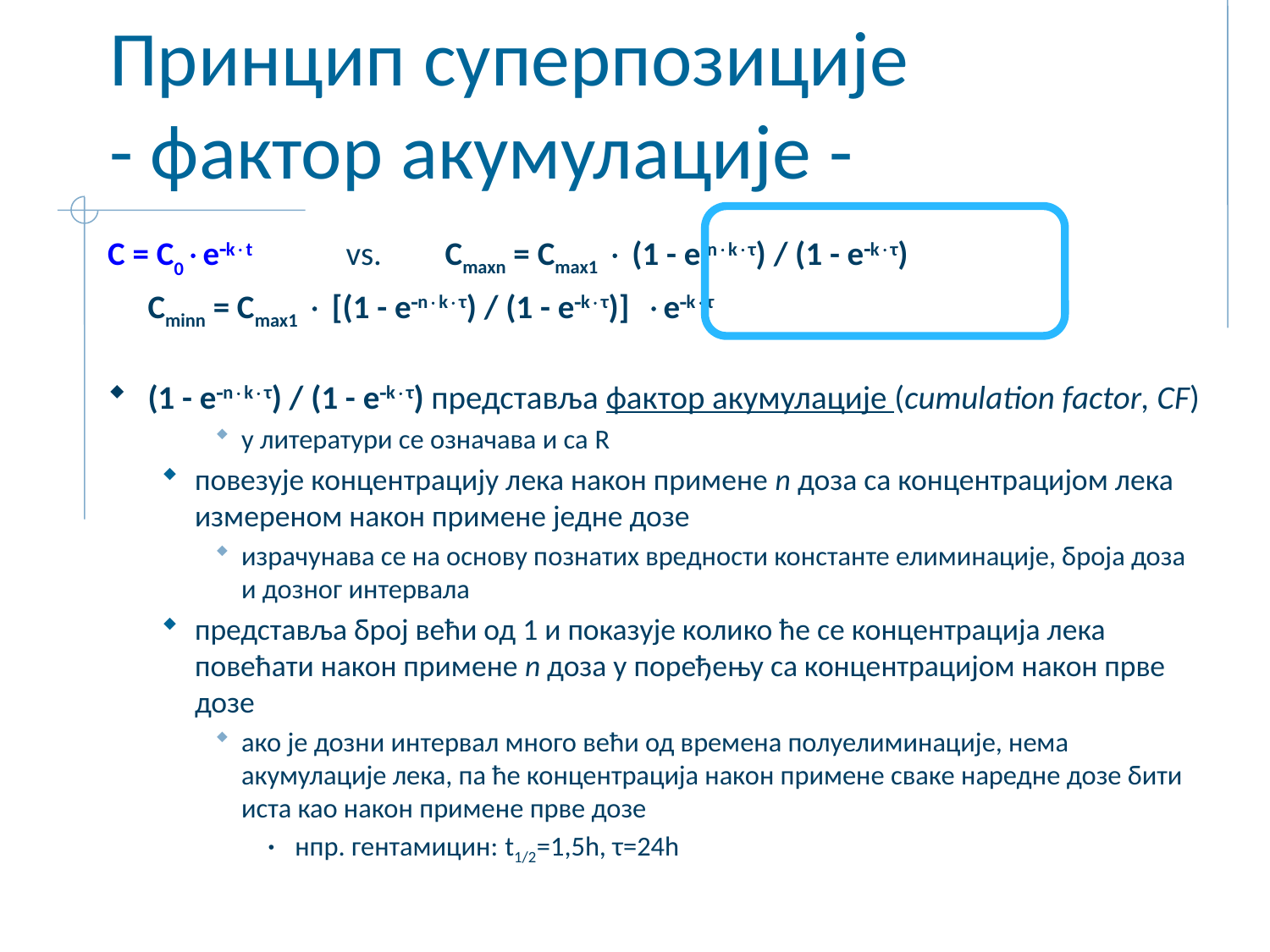

# Принцип суперпозиције - фактор акумулације -

C = C0⋅e−k⋅t      	vs.   	Cmaxn = Cmax1 ⋅ (1 - e−n⋅k⋅τ) / (1 - e−k⋅τ)
				Cminn = Cmax1 ⋅ [(1 - e−n⋅k⋅τ) / (1 - e−k⋅τ)]  ⋅e−k⋅τ

(1 - e−n⋅k⋅τ) / (1 - e−k⋅τ) представља фактор акумулације (cumulation factor, CF)
у литератури се означава и са R
повезује концентрацију лека након примене n доза са концентрацијом лека измереном након примене једне дозе
израчунава се на основу познатих вредности константе елиминације, броја доза и дозног интервала
представља број већи од 1 и показује колико ће се концентрација лека повећати након примене n доза у поређењу са концентрацијом након прве дозе
ако је дозни интервал много већи од времена полуелиминације, нема акумулације лека, па ће концентрација након примене сваке наредне дозе бити иста као након примене прве дозе
нпр. гентамицин: t1/2=1,5h, τ=24h